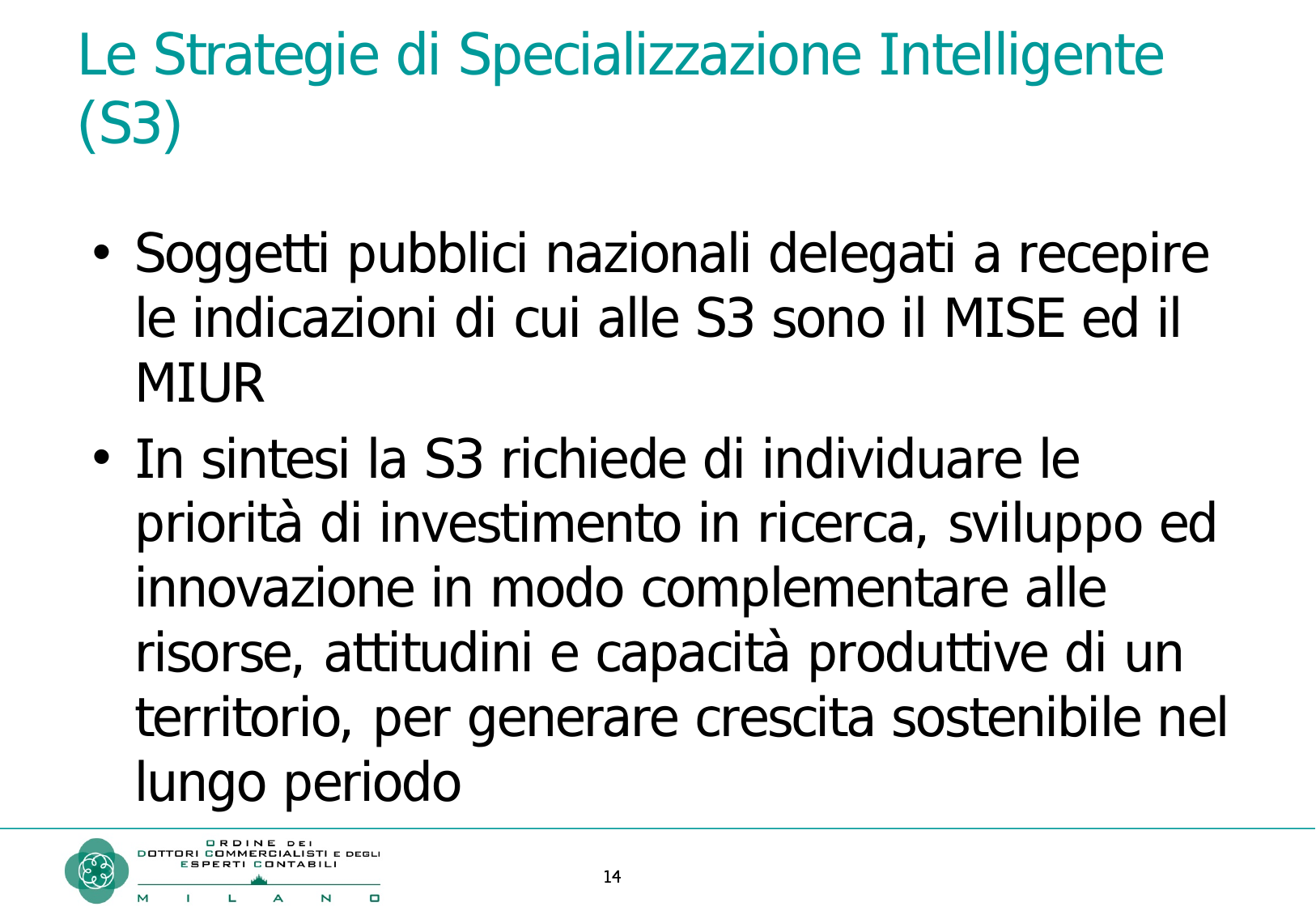

# Le Strategie di Specializzazione Intelligente (S3)
Soggetti pubblici nazionali delegati a recepire le indicazioni di cui alle S3 sono il MISE ed il MIUR
In sintesi la S3 richiede di individuare le priorità di investimento in ricerca, sviluppo ed innovazione in modo complementare alle risorse, attitudini e capacità produttive di un territorio, per generare crescita sostenibile nel lungo periodo